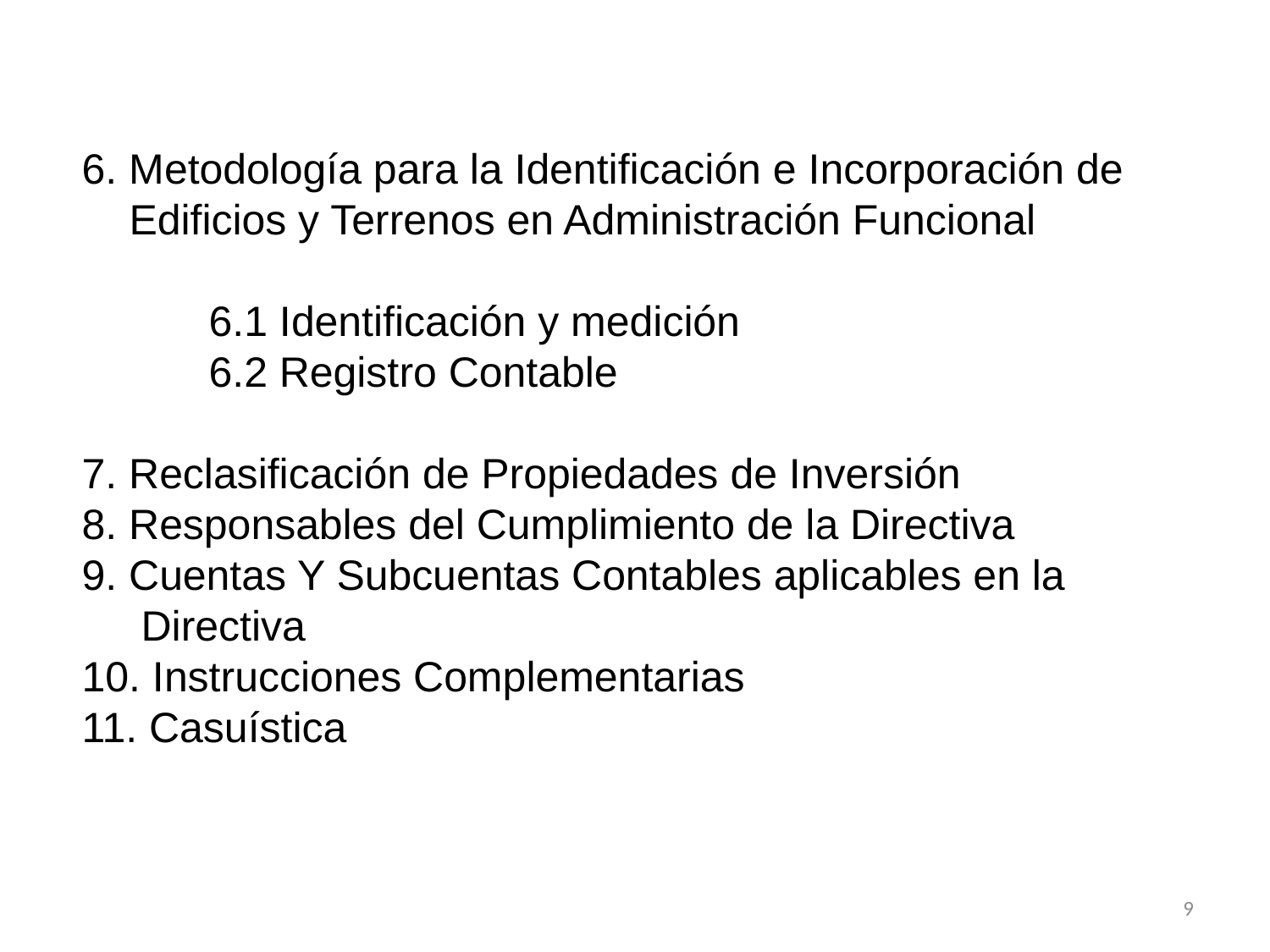

6. Metodología para la Identificación e Incorporación de
    Edificios y Terrenos en Administración Funcional

	6.1 Identificación y medición
	6.2 Registro Contable

7. Reclasificación de Propiedades de Inversión
8. Responsables del Cumplimiento de la Directiva
9. Cuentas Y Subcuentas Contables aplicables en la
     Directiva
10. Instrucciones Complementarias
11. Casuística
9